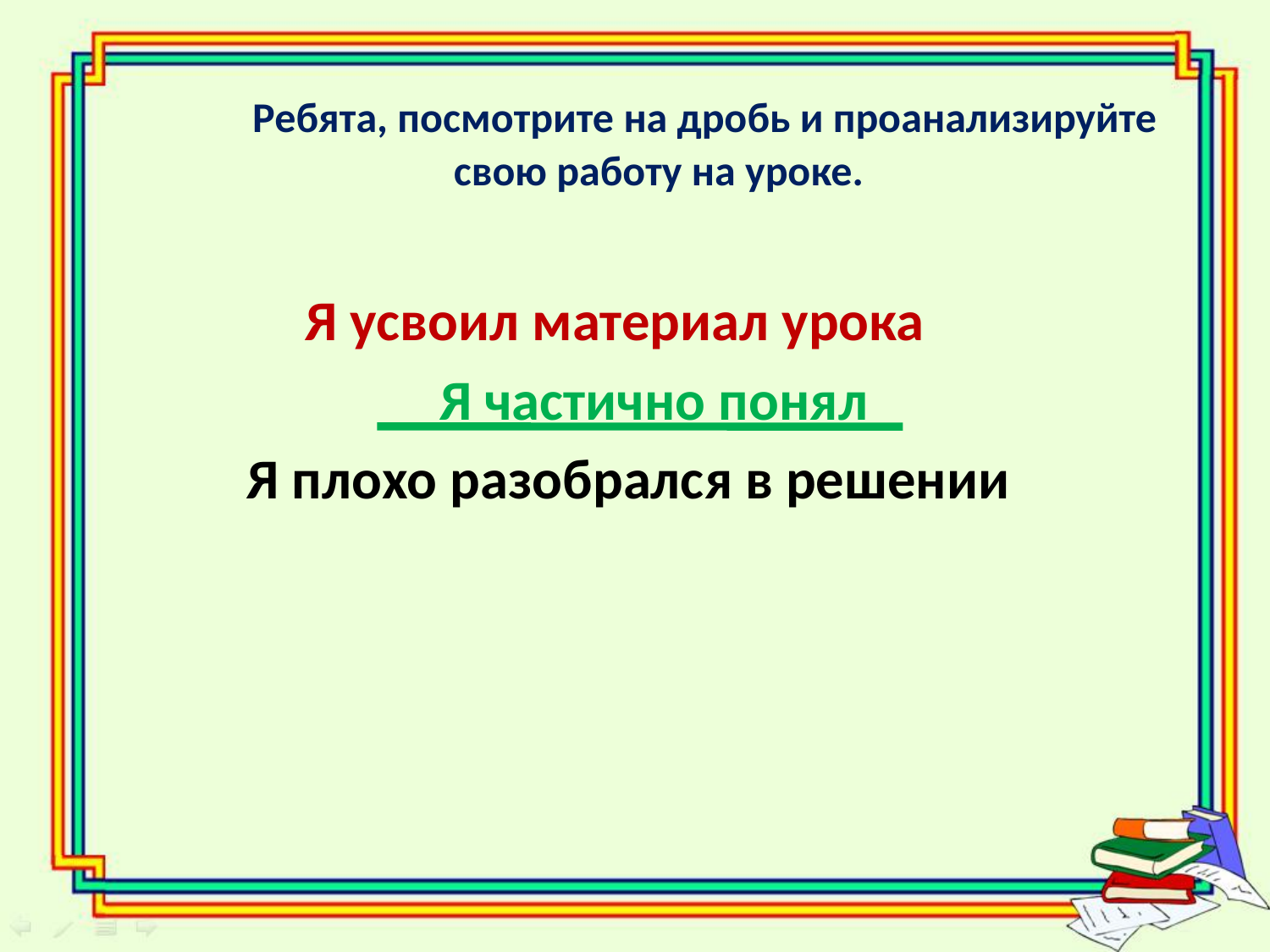

Ребята, посмотрите на дробь и проанализируйте свою работу на уроке.

                  Я усвоил материал урока
   Я частично понял
Я плохо разобрался в решении